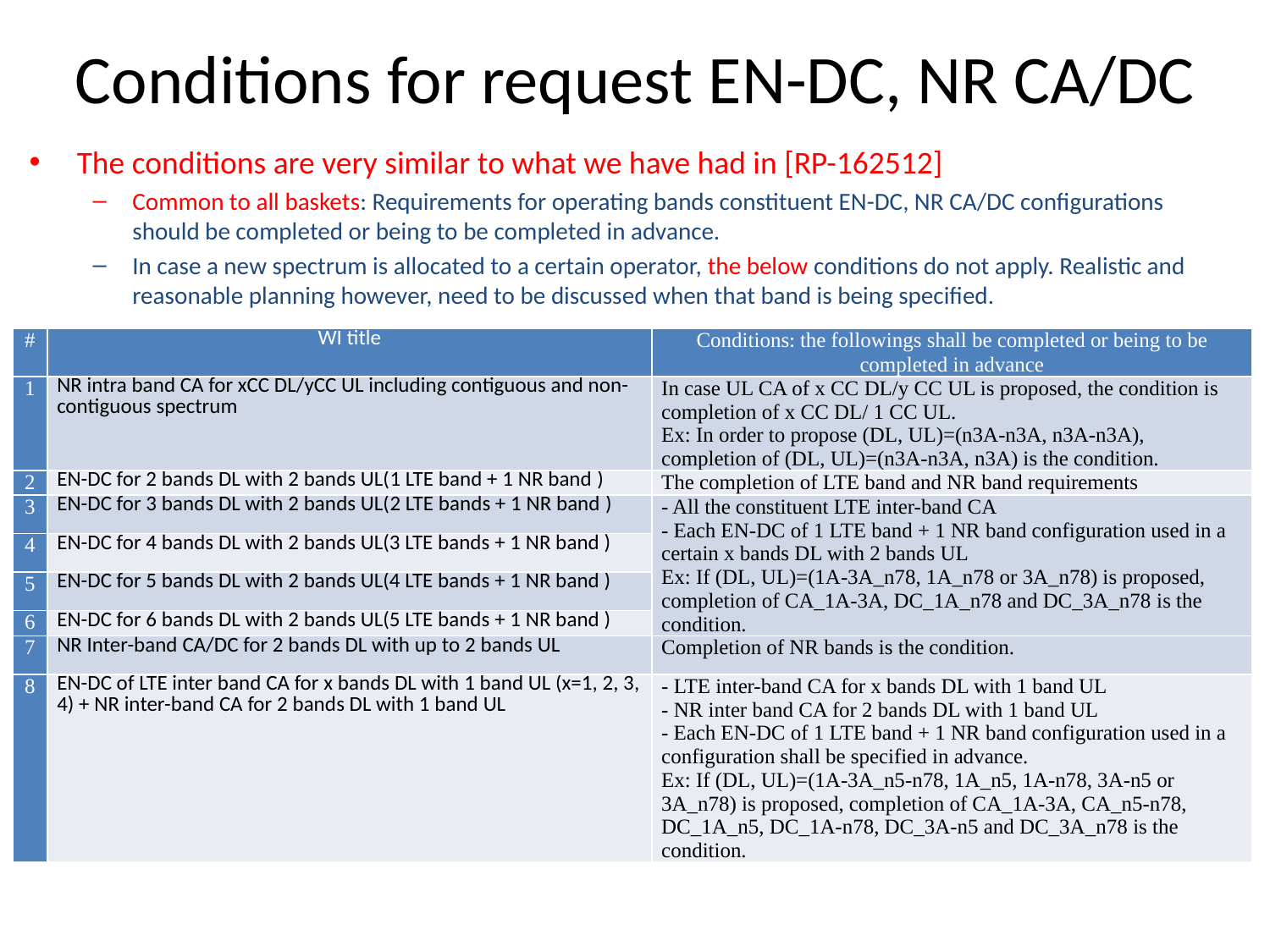

# Conditions for request EN-DC, NR CA/DC
The conditions are very similar to what we have had in [RP-162512]
Common to all baskets: Requirements for operating bands constituent EN-DC, NR CA/DC configurations should be completed or being to be completed in advance.
In case a new spectrum is allocated to a certain operator, the below conditions do not apply. Realistic and reasonable planning however, need to be discussed when that band is being specified.
| # | WI title | Conditions: the followings shall be completed or being to be completed in advance |
| --- | --- | --- |
| 1 | NR intra band CA for xCC DL/yCC UL including contiguous and non-contiguous spectrum | In case UL CA of x CC DL/y CC UL is proposed, the condition is completion of x CC DL/ 1 CC UL. Ex: In order to propose (DL, UL)=(n3A-n3A, n3A-n3A), completion of (DL, UL)=(n3A-n3A, n3A) is the condition. |
| 2 | EN-DC for 2 bands DL with 2 bands UL(1 LTE band + 1 NR band ) | The completion of LTE band and NR band requirements |
| 3 | EN-DC for 3 bands DL with 2 bands UL(2 LTE bands + 1 NR band ) | - All the constituent LTE inter-band CA - Each EN-DC of 1 LTE band + 1 NR band configuration used in a certain x bands DL with 2 bands UL Ex: If (DL, UL)=(1A-3A\_n78, 1A\_n78 or 3A\_n78) is proposed, completion of CA\_1A-3A, DC\_1A\_n78 and DC\_3A\_n78 is the condition. |
| 4 | EN-DC for 4 bands DL with 2 bands UL(3 LTE bands + 1 NR band ) |  |
| 5 | EN-DC for 5 bands DL with 2 bands UL(4 LTE bands + 1 NR band ) |  |
| 6 | EN-DC for 6 bands DL with 2 bands UL(5 LTE bands + 1 NR band ) |  |
| 7 | NR Inter-band CA/DC for 2 bands DL with up to 2 bands UL | Completion of NR bands is the condition. |
| 8 | EN-DC of LTE inter band CA for x bands DL with 1 band UL (x=1, 2, 3, 4) + NR inter-band CA for 2 bands DL with 1 band UL | - LTE inter-band CA for x bands DL with 1 band UL - NR inter band CA for 2 bands DL with 1 band UL - Each EN-DC of 1 LTE band + 1 NR band configuration used in a configuration shall be specified in advance. Ex: If (DL, UL)=(1A-3A\_n5-n78, 1A\_n5, 1A-n78, 3A-n5 or 3A\_n78) is proposed, completion of CA\_1A-3A, CA\_n5-n78, DC\_1A\_n5, DC\_1A-n78, DC\_3A-n5 and DC\_3A\_n78 is the condition. |
Slide 9